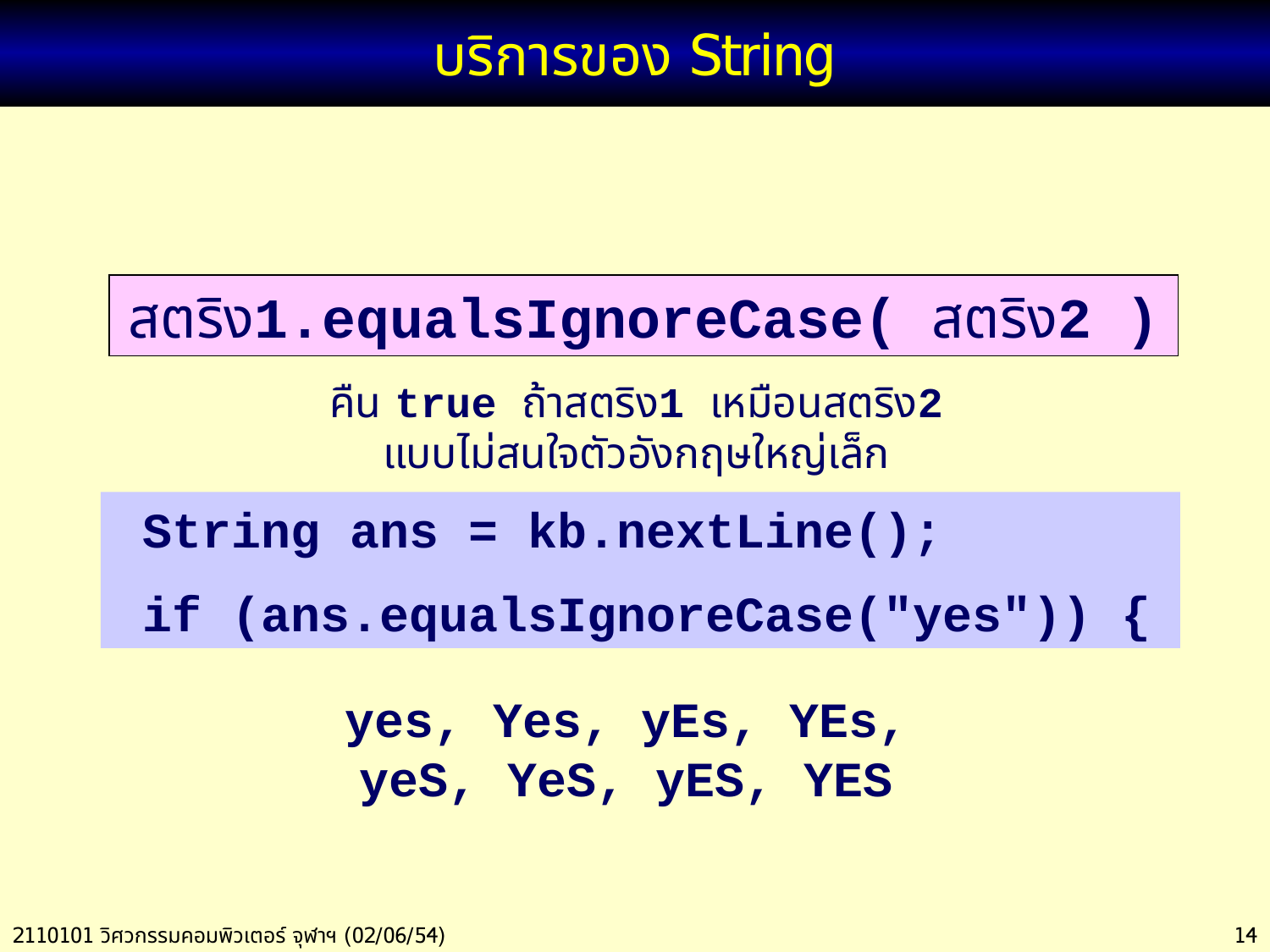

# บริการของ String
สตริง1.equalsIgnoreCase( สตริง2 )
คืน true ถ้าสตริง1 เหมือนสตริง2
แบบไม่สนใจตัวอังกฤษใหญ่เล็ก
 String ans = kb.nextLine();
 if (ans.equalsIgnoreCase("yes")) {
yes, Yes, yEs, YEs,
yeS, YeS, yES, YES